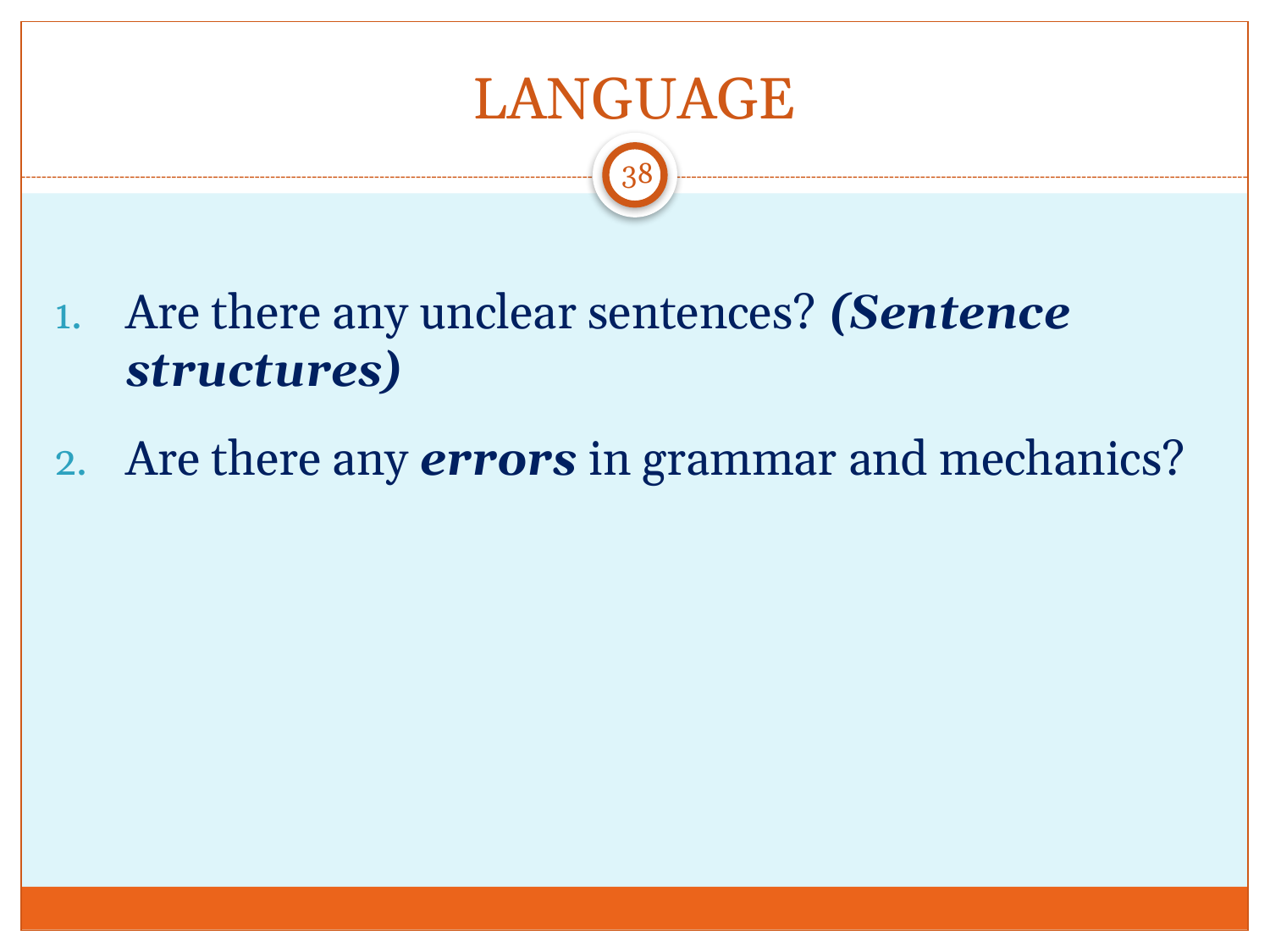

# LANGUAGE
38
Are there any unclear sentences? (Sentence structures)
Are there any errors in grammar and mechanics?